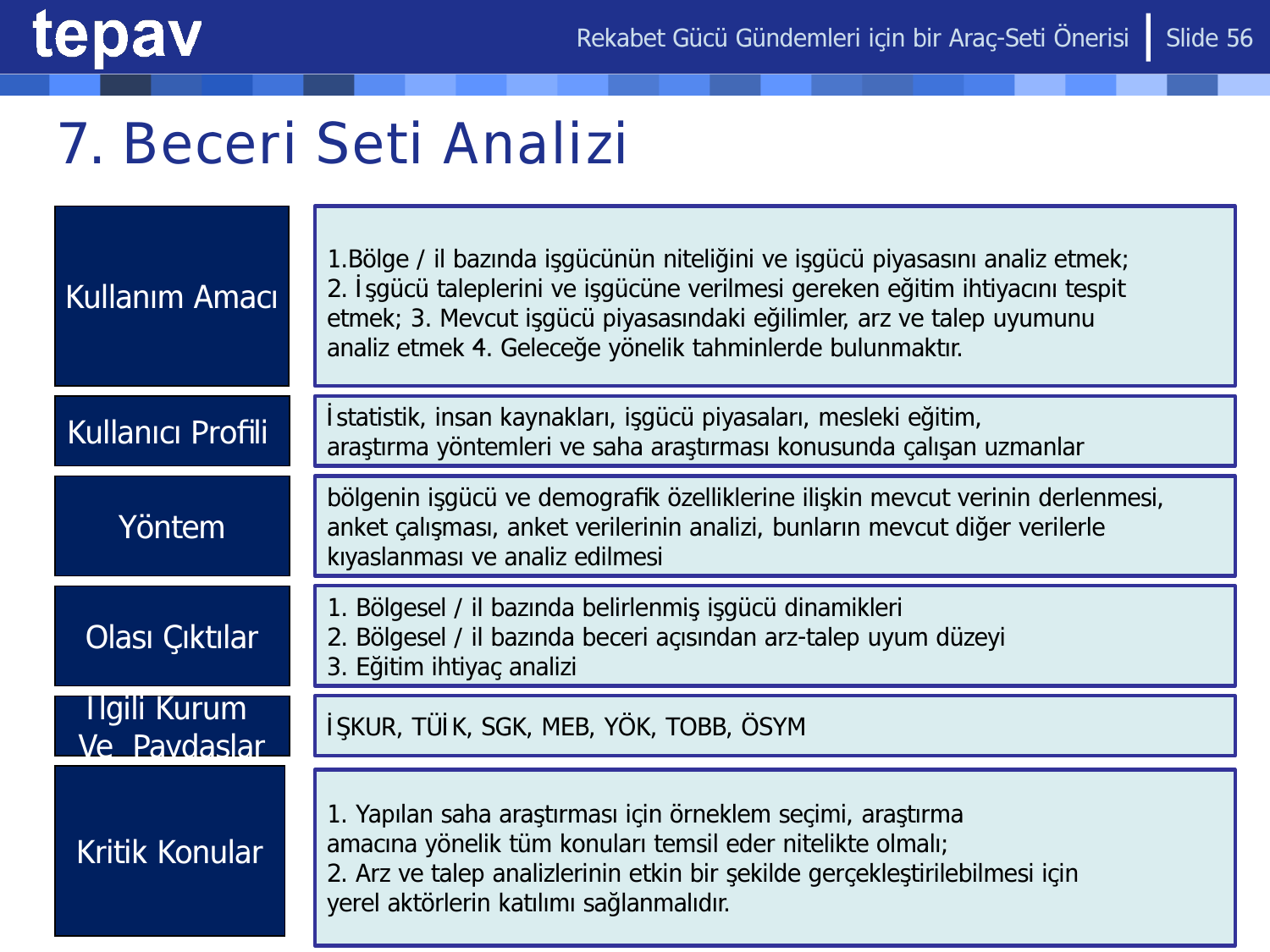

Rekabet Gücü Gündemleri için bir Araç-Seti Önerisi
Slide 56

7. Beceri Seti Analizi
Kullanım Amacı

1.Bölge / il bazında işgücünün niteliğini ve işgücü piyasasını analiz etmek;
2. İşgücü taleplerini ve işgücüne verilmesi gereken eğitim ihtiyacını tespit
etmek; 3. Mevcut işgücü piyasasındaki eğilimler, arz ve talep uyumunu
analiz etmek 4. Geleceğe yönelik tahminlerde bulunmaktır.

Kullanıcı Profili
İstatistik, insan kaynakları, işgücü piyasaları, mesleki eğitim,
araştırma yöntemleri ve saha araştırması konusunda çalışan uzmanlar
Yöntem
bölgenin işgücü ve demografik özelliklerine ilişkin mevcut verinin derlenmesi,
anket çalışması, anket verilerinin analizi, bunların mevcut diğer verilerle
kıyaslanması ve analiz edilmesi
Olası Çıktılar
1. Bölgesel / il bazında belirlenmiş işgücü dinamikleri
2. Bölgesel / il bazında beceri açısından arz-talep uyum düzeyi
3. Eğitim ihtiyaç analizi
İlgili Kurum
Ve  Paydaşlar
İŞKUR, TÜİK, SGK, MEB, YÖK, TOBB, ÖSYM
Kritik Konular
1. Yapılan saha araştırması için örneklem seçimi, araştırma
amacına yönelik tüm konuları temsil eder nitelikte olmalı;
2. Arz ve talep analizlerinin etkin bir şekilde gerçekleştirilebilmesi için
yerel aktörlerin katılımı sağlanmalıdır.